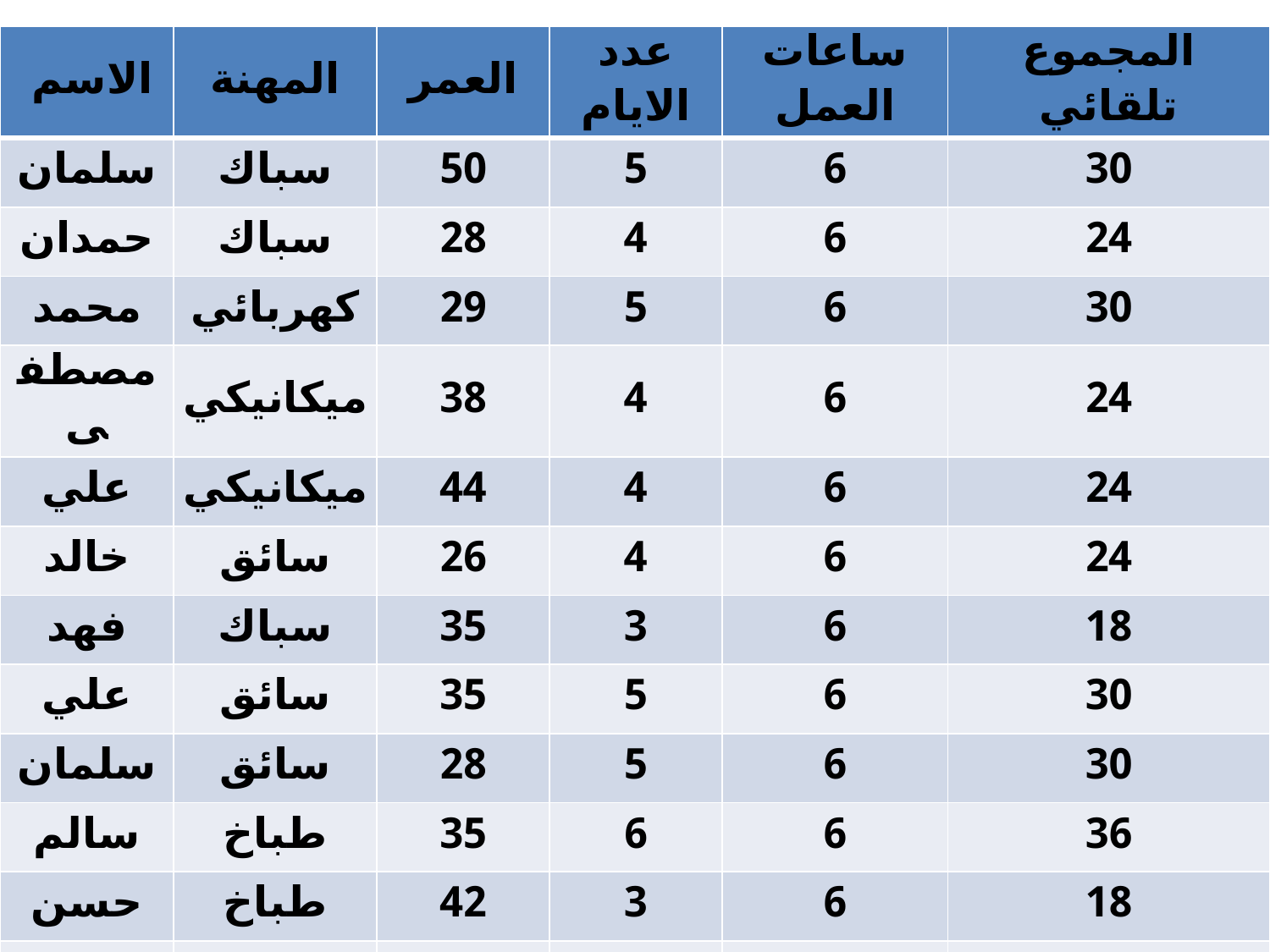

| الاسم | المهنة | العمر | عدد الايام | ساعات العمل | المجموع تلقائي |
| --- | --- | --- | --- | --- | --- |
| سلمان | سباك | 50 | 5 | 6 | 30 |
| حمدان | سباك | 28 | 4 | 6 | 24 |
| محمد | كهربائي | 29 | 5 | 6 | 30 |
| مصطفى | ميكانيكي | 38 | 4 | 6 | 24 |
| علي | ميكانيكي | 44 | 4 | 6 | 24 |
| خالد | سائق | 26 | 4 | 6 | 24 |
| فهد | سباك | 35 | 3 | 6 | 18 |
| علي | سائق | 35 | 5 | 6 | 30 |
| سلمان | سائق | 28 | 5 | 6 | 30 |
| سالم | طباخ | 35 | 6 | 6 | 36 |
| حسن | طباخ | 42 | 3 | 6 | 18 |
| سلمان | سباك | 50 | 5 | 6 | 30 |